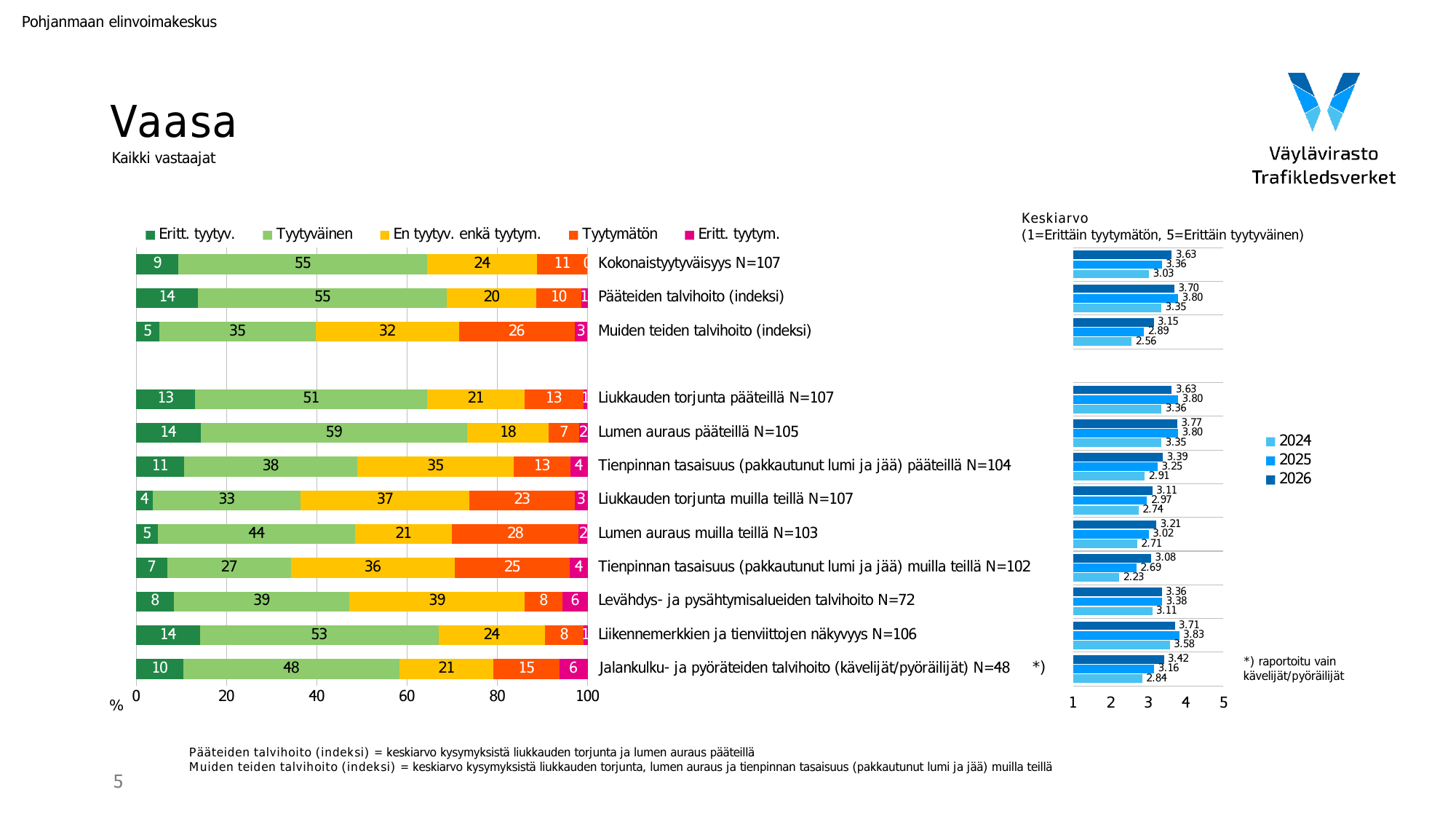

Pohjanmaan elinvoimakeskus
# Vaasa
Kaikki vastaajat
Keskiarvo
(1=Erittäin tyytymätön, 5=Erittäin tyytyväinen)

### Chart

| Category | Eritt. tyytyv. | Tyytyväinen | En tyytyv. enkä tyytym. | Tyytymätön | Eritt. tyytym. |
|---|---|---|---|---|---|
| Kokonaistyytyväisyys N=107 | 9.345794392523365 | 55.140186915887845 | 24.299065420560748 | 11.214953271028037 | 0.0 |
| Pääteiden talvihoito (indeksi) | 13.679245283018869 | 55.18867924528302 | 19.81132075471698 | 9.90566037735849 | 1.4150943396226414 |
| Muiden teiden talvihoito (indeksi) | 5.128205128205129 | 34.61538461538461 | 31.73076923076923 | 25.641025641025642 | 2.8846153846153846 |
|  | None | None | None | None | None |
| Liukkauden torjunta pääteillä N=107 | 13.084112149532709 | 51.4018691588785 | 21.49532710280374 | 13.084112149532709 | 0.9345794392523363 |
| Lumen auraus pääteillä N=105 | 14.285714285714285 | 59.04761904761905 | 18.095238095238095 | 6.666666666666667 | 1.9047619047619049 |
| Tienpinnan tasaisuus (pakkautunut lumi ja jää) pääteillä N=104 | 10.576923076923077 | 38.46153846153847 | 34.61538461538461 | 12.5 | 3.8461538461538463 |
| Liukkauden torjunta muilla teillä N=107 | 3.7383177570093453 | 32.71028037383177 | 37.38317757009346 | 23.364485981308412 | 2.803738317757009 |
| Lumen auraus muilla teillä N=103 | 4.854368932038835 | 43.689320388349515 | 21.35922330097087 | 28.155339805825243 | 1.9417475728155338 |
| Tienpinnan tasaisuus (pakkautunut lumi ja jää) muilla teillä N=102 | 6.862745098039216 | 27.450980392156865 | 36.27450980392157 | 25.49019607843137 | 3.9215686274509802 |
| Levähdys- ja pysähtymisalueiden talvihoito N=72 | 8.333333333333332 | 38.88888888888889 | 38.88888888888889 | 8.333333333333332 | 5.555555555555555 |
| Liikennemerkkien ja tienviittojen näkyvyys N=106 | 14.150943396226415 | 52.83018867924528 | 23.58490566037736 | 8.49056603773585 | 0.9433962264150944 |
| Jalankulku- ja pyöräteiden talvihoito (kävelijät/pyöräilijät) N=48 | 10.416666666666668 | 47.91666666666667 | 20.833333333333336 | 14.583333333333334 | 6.25 |

### Chart

| Category | 2026 | 2025 | 2024 |
|---|---|---|---|
*) raportoitu vain
kävelijät/pyöräilijät
*)
%
Pääteiden talvihoito (indeksi) = keskiarvo kysymyksistä liukkauden torjunta ja lumen auraus pääteillä
Muiden teiden talvihoito (indeksi) = keskiarvo kysymyksistä liukkauden torjunta, lumen auraus ja tienpinnan tasaisuus (pakkautunut lumi ja jää) muilla teillä

5